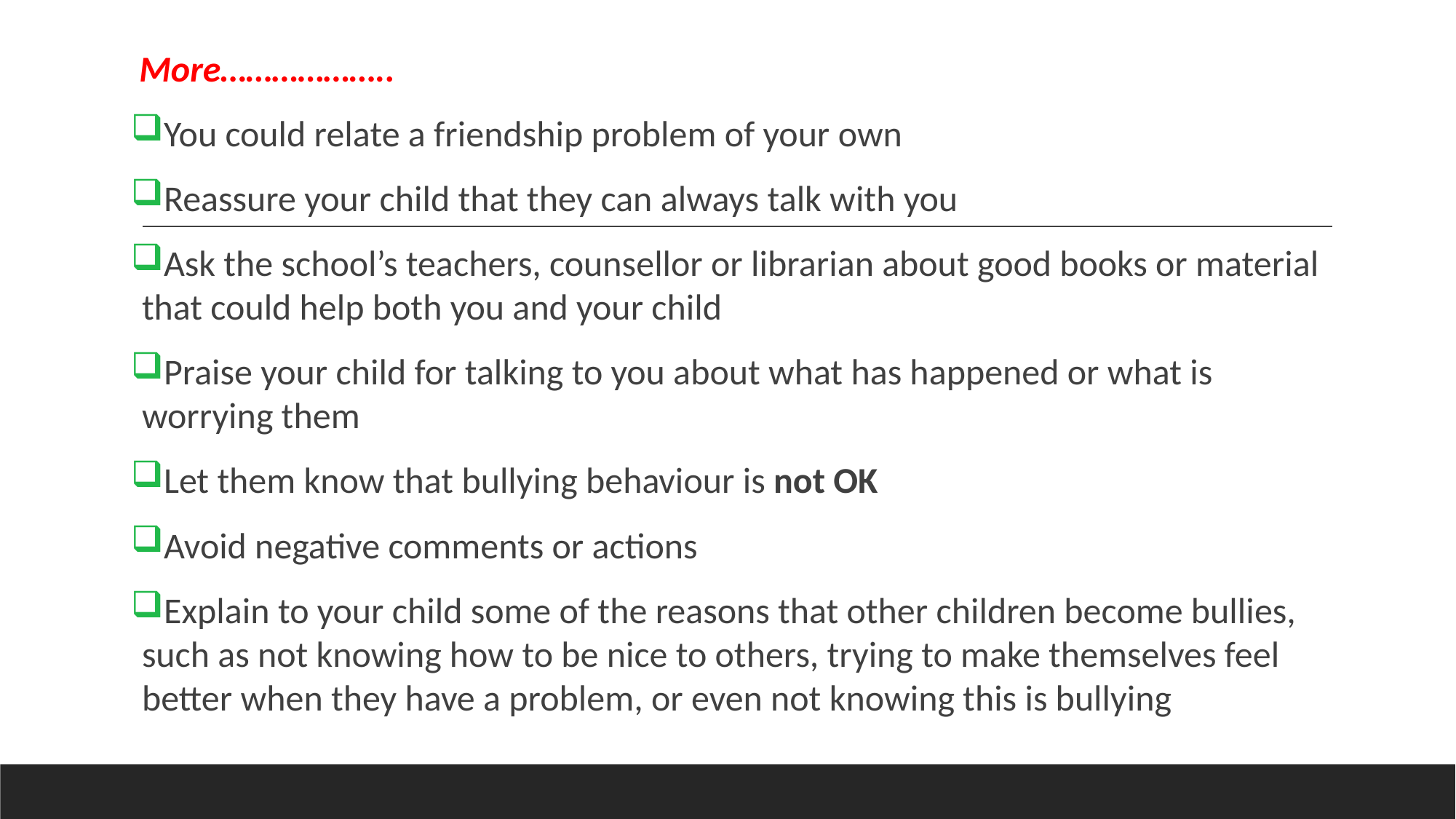

#
 More………………..
You could relate a friendship problem of your own
Reassure your child that they can always talk with you
Ask the school’s teachers, counsellor or librarian about good books or material that could help both you and your child
Praise your child for talking to you about what has happened or what is worrying them
Let them know that bullying behaviour is not OK
Avoid negative comments or actions
Explain to your child some of the reasons that other children become bullies, such as not knowing how to be nice to others, trying to make themselves feel better when they have a problem, or even not knowing this is bullying